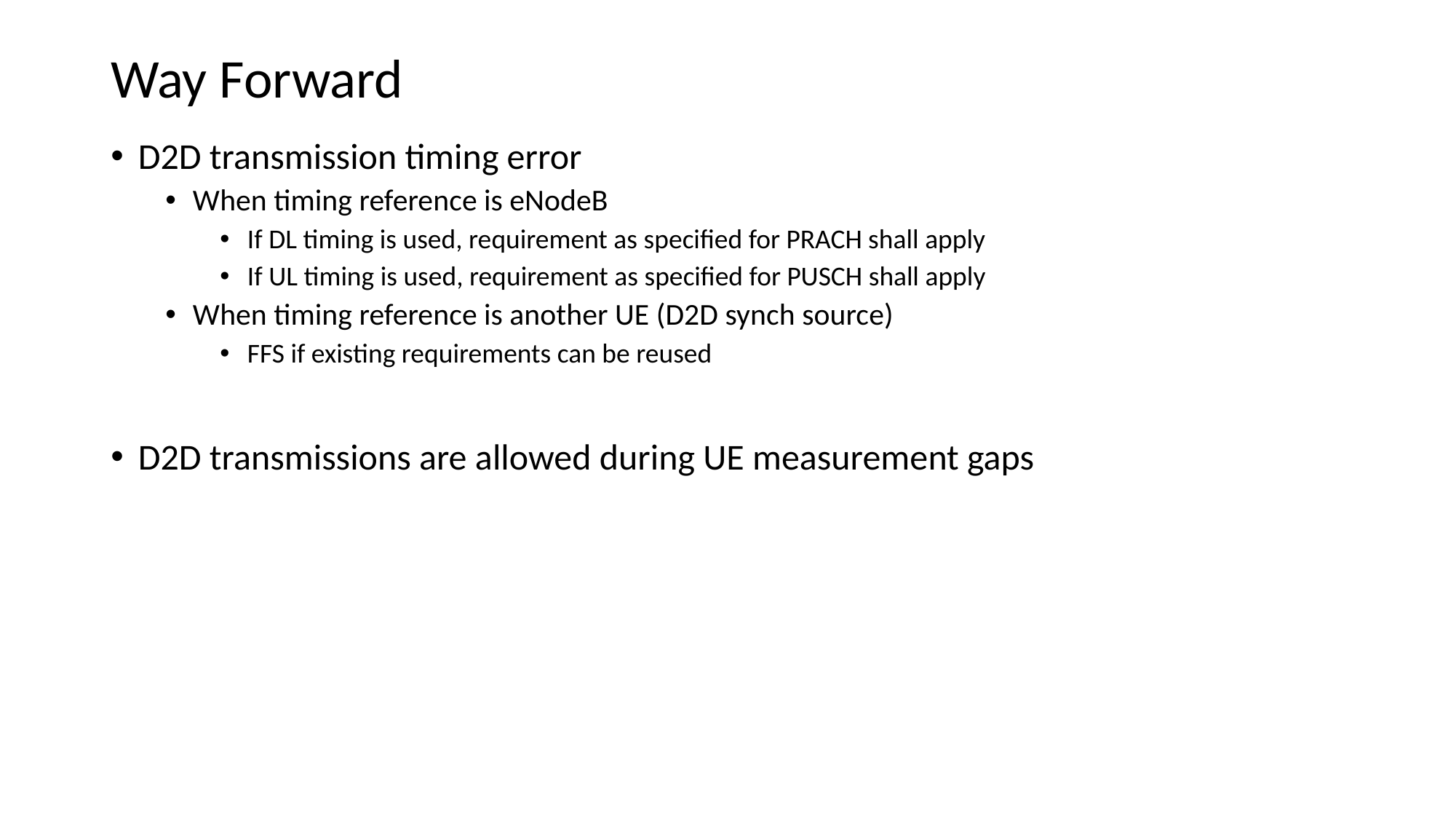

# Way Forward
D2D transmission timing error
When timing reference is eNodeB
If DL timing is used, requirement as specified for PRACH shall apply
If UL timing is used, requirement as specified for PUSCH shall apply
When timing reference is another UE (D2D synch source)
FFS if existing requirements can be reused

D2D transmissions are allowed during UE measurement gaps